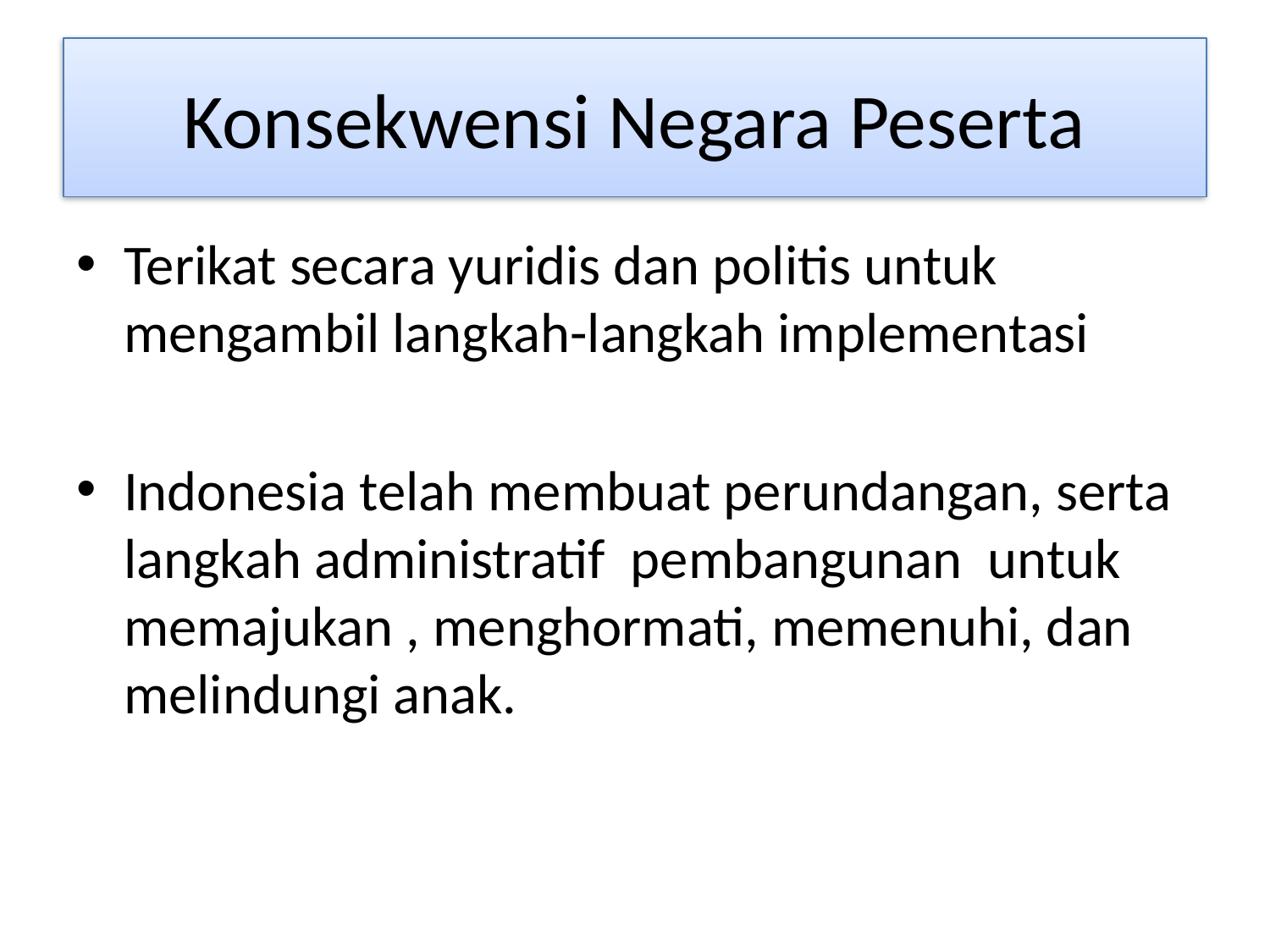

# Konsekwensi Negara Peserta
Terikat secara yuridis dan politis untuk mengambil langkah-langkah implementasi

Indonesia telah membuat perundangan, serta langkah administratif  pembangunan  untuk memajukan , menghormati, memenuhi, dan  melindungi anak.